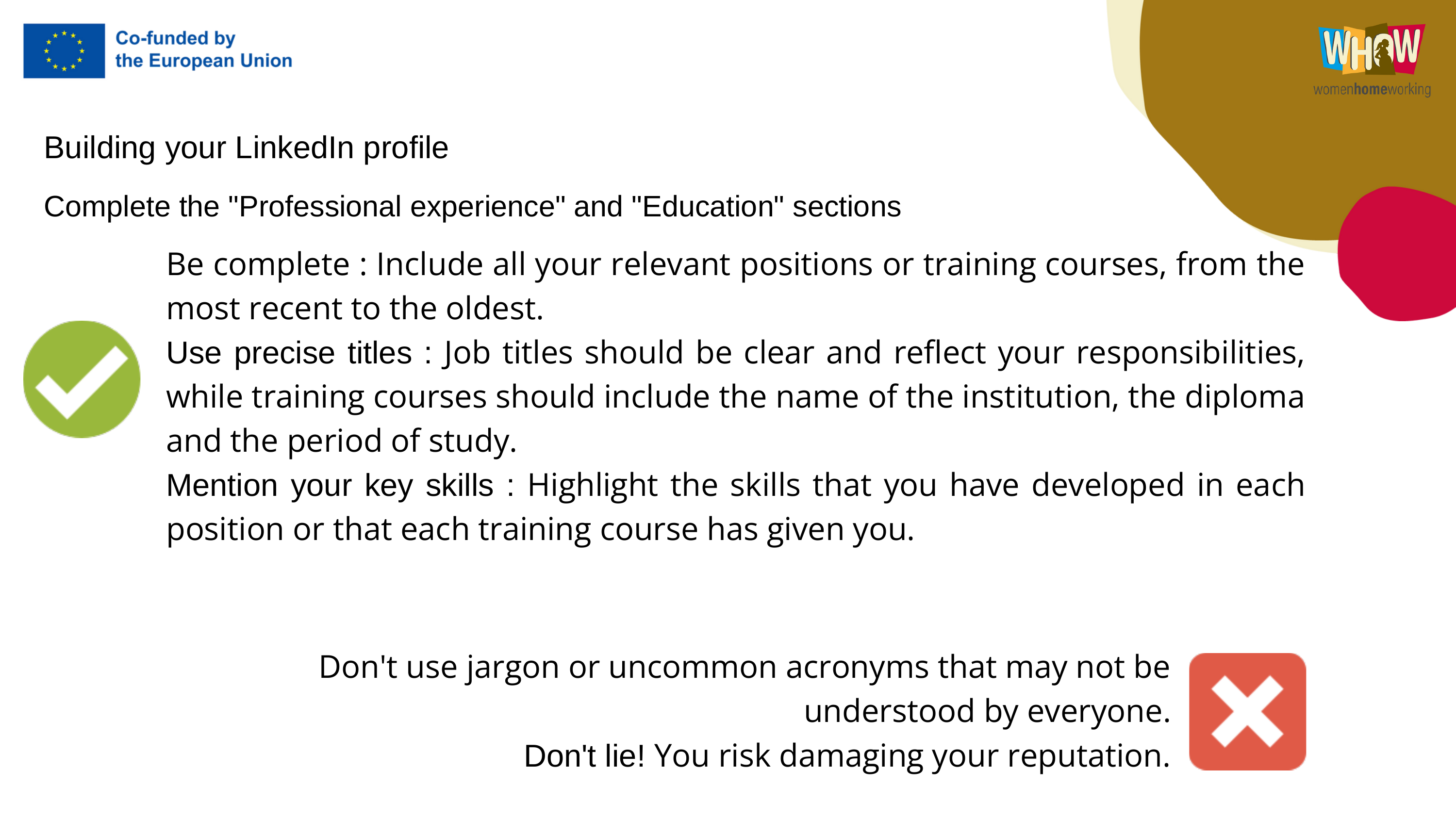

Building your LinkedIn profile
Complete the "Professional experience" and "Education" sections
Be complete : Include all your relevant positions or training courses, from the most recent to the oldest.
Use precise titles : Job titles should be clear and reflect your responsibilities, while training courses should include the name of the institution, the diploma and the period of study.
Mention your key skills : Highlight the skills that you have developed in each position or that each training course has given you.

Don't use jargon or uncommon acronyms that may not be understood by everyone.
Don't lie! You risk damaging your reputation.